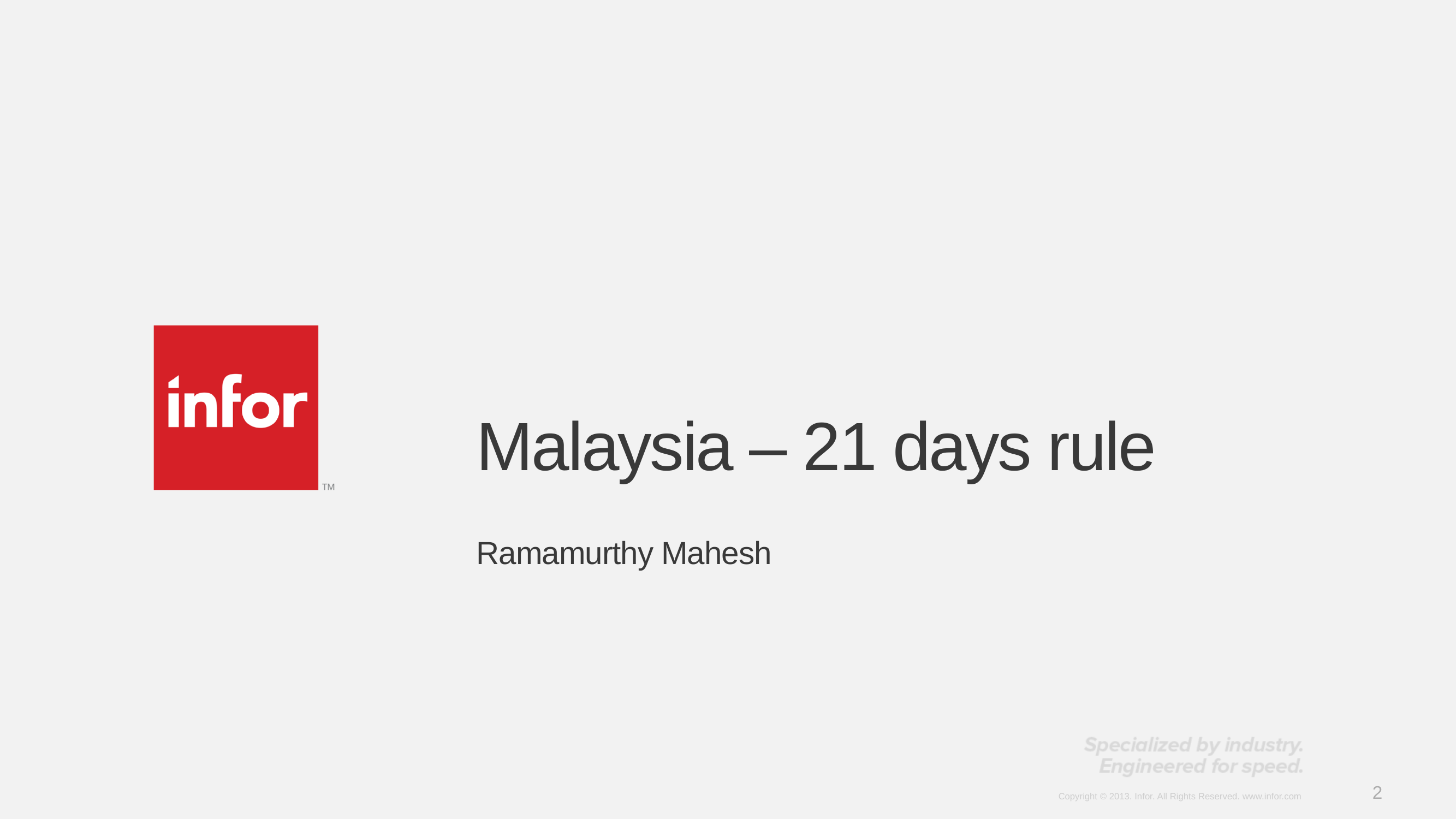

# Malaysia – 21 days rule
Ramamurthy Mahesh